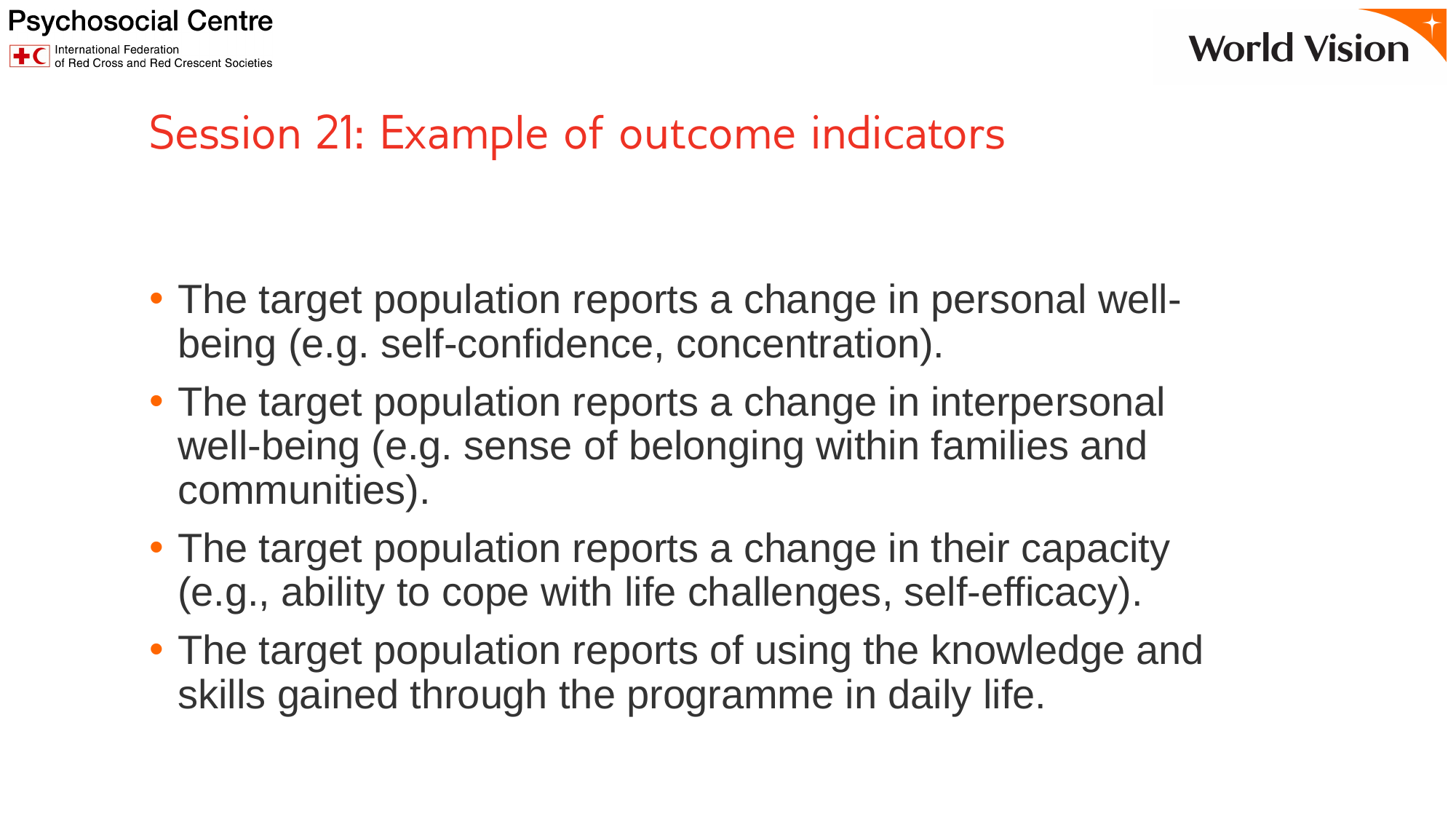

# Session 21: Example of outcome indicators

The target population reports a change in personal well-being (e.g. self-confidence, concentration).
The target population reports a change in interpersonal well-being (e.g. sense of belonging within families and communities).
The target population reports a change in their capacity (e.g., ability to cope with life challenges, self-efficacy).
The target population reports of using the knowledge and skills gained through the programme in daily life.